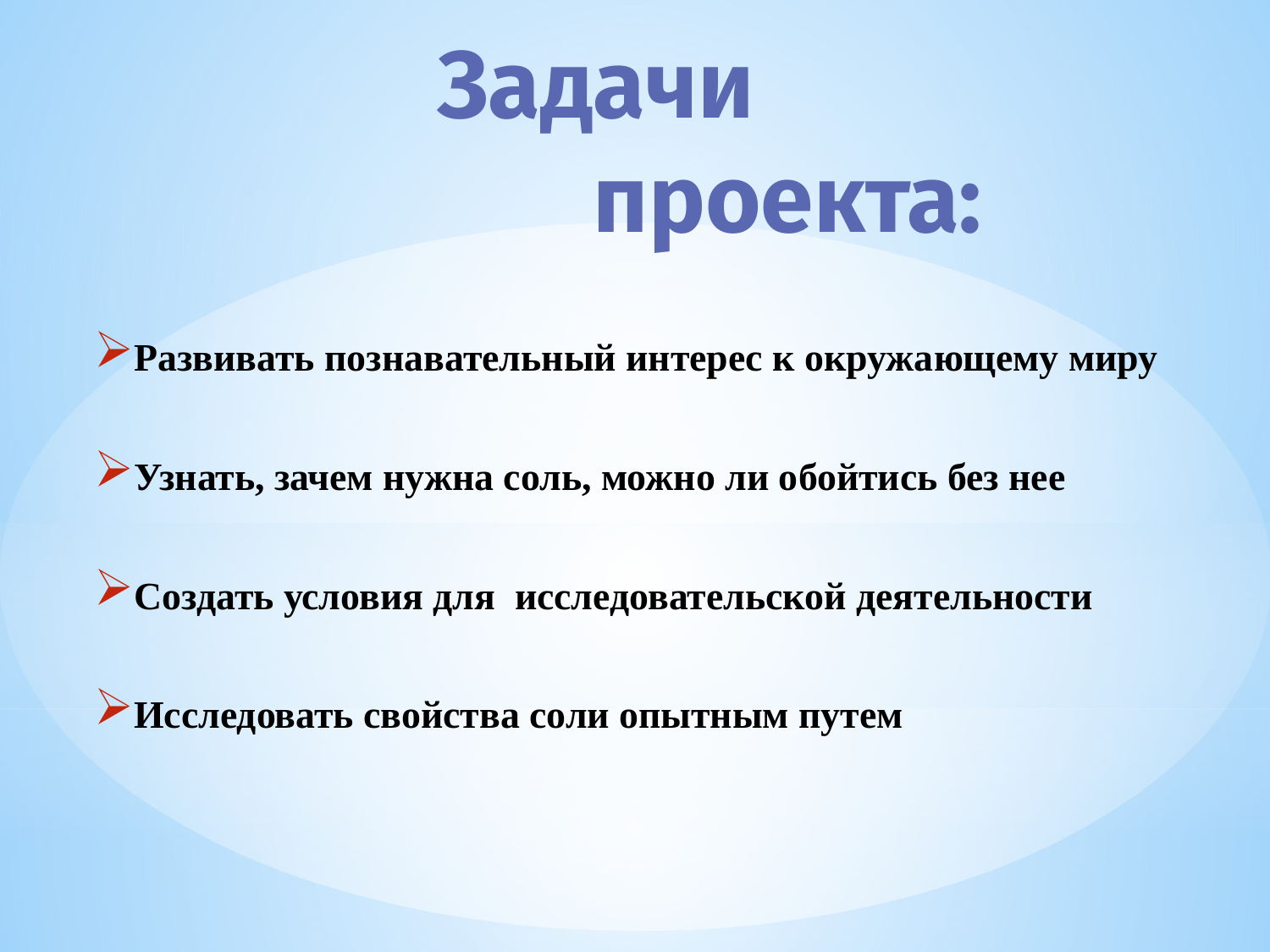

# Задачи проекта:
Развивать познавательный интерес к окружающему миру

Узнать, зачем нужна соль, можно ли обойтись без нее

Создать условия для  исследовательской деятельности

Исследовать свойства соли опытным путем